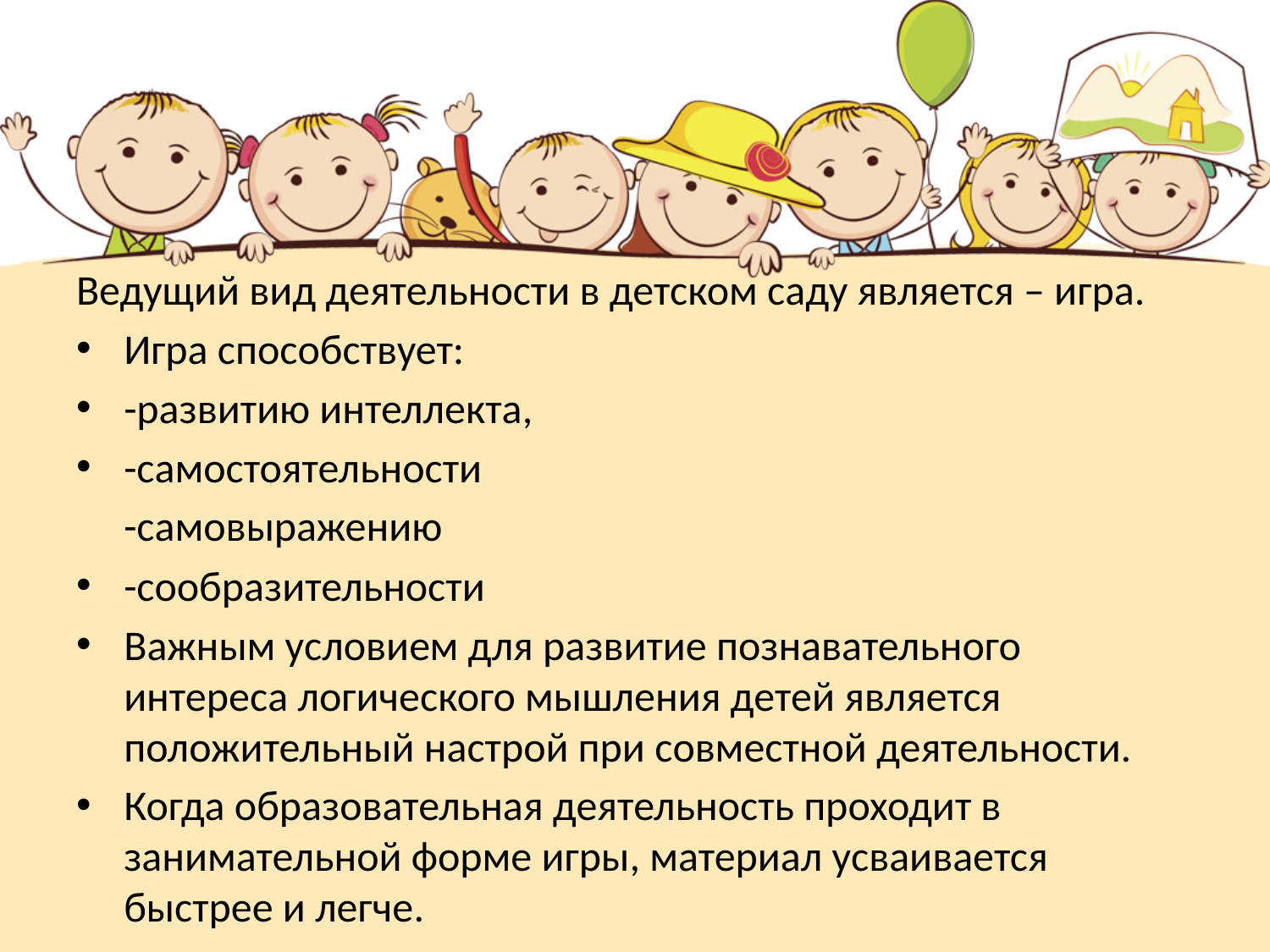

Ведущий вид деятельности в детском саду является – игра.
Игра способствует:
-развитию интеллекта,
-самостоятельности
     -самовыражению
-сообразительности
Важным условием для развитие познавательного интереса логического мышления детей является положительный настрой при совместной деятельности.
Когда образовательная деятельность проходит в занимательной форме игры, материал усваивается быстрее и легче.